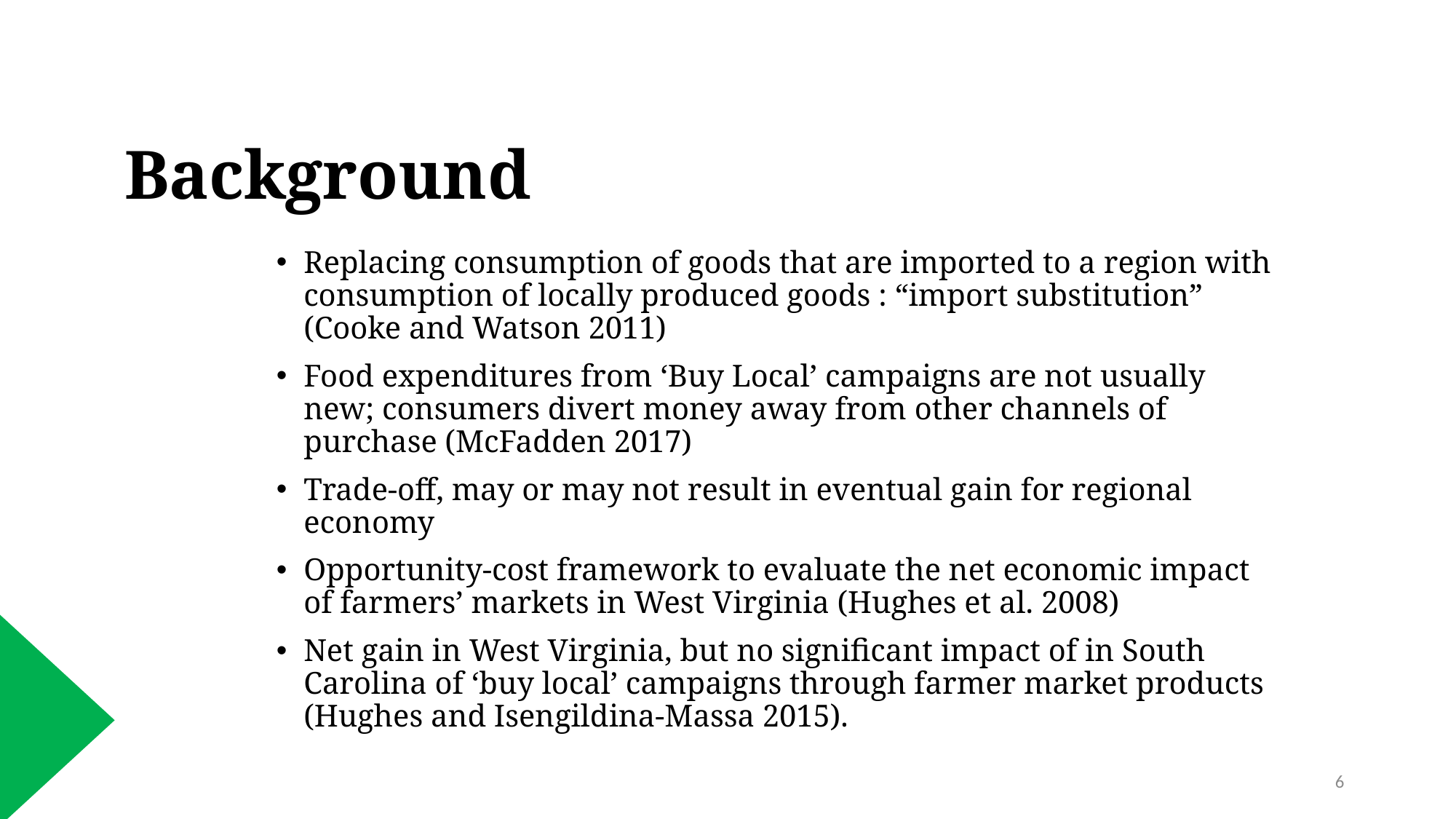

# Background
Replacing consumption of goods that are imported to a region with consumption of locally produced goods : “import substitution” (Cooke and Watson 2011)
Food expenditures from ‘Buy Local’ campaigns are not usually new; consumers divert money away from other channels of purchase (McFadden 2017)
Trade-off, may or may not result in eventual gain for regional economy
Opportunity-cost framework to evaluate the net economic impact of farmers’ markets in West Virginia (Hughes et al. 2008)
Net gain in West Virginia, but no significant impact of in South Carolina of ‘buy local’ campaigns through farmer market products (Hughes and Isengildina-Massa 2015).

6